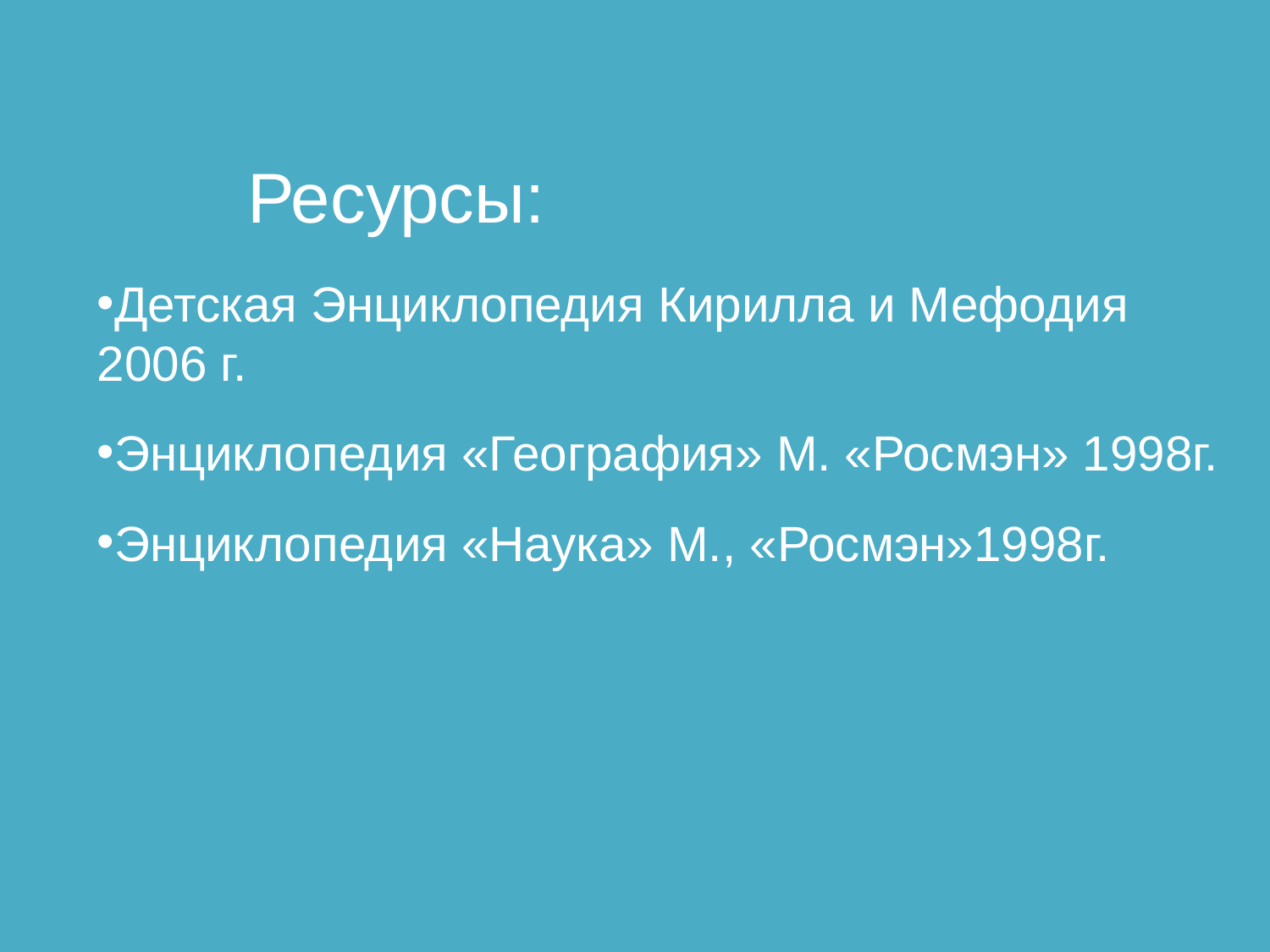

Ресурсы:
Детская Энциклопедия Кирилла и Мефодия  2006 г.
Энциклопедия «География» М. «Росмэн» 1998г.
Энциклопедия «Наука» М., «Росмэн»1998г.